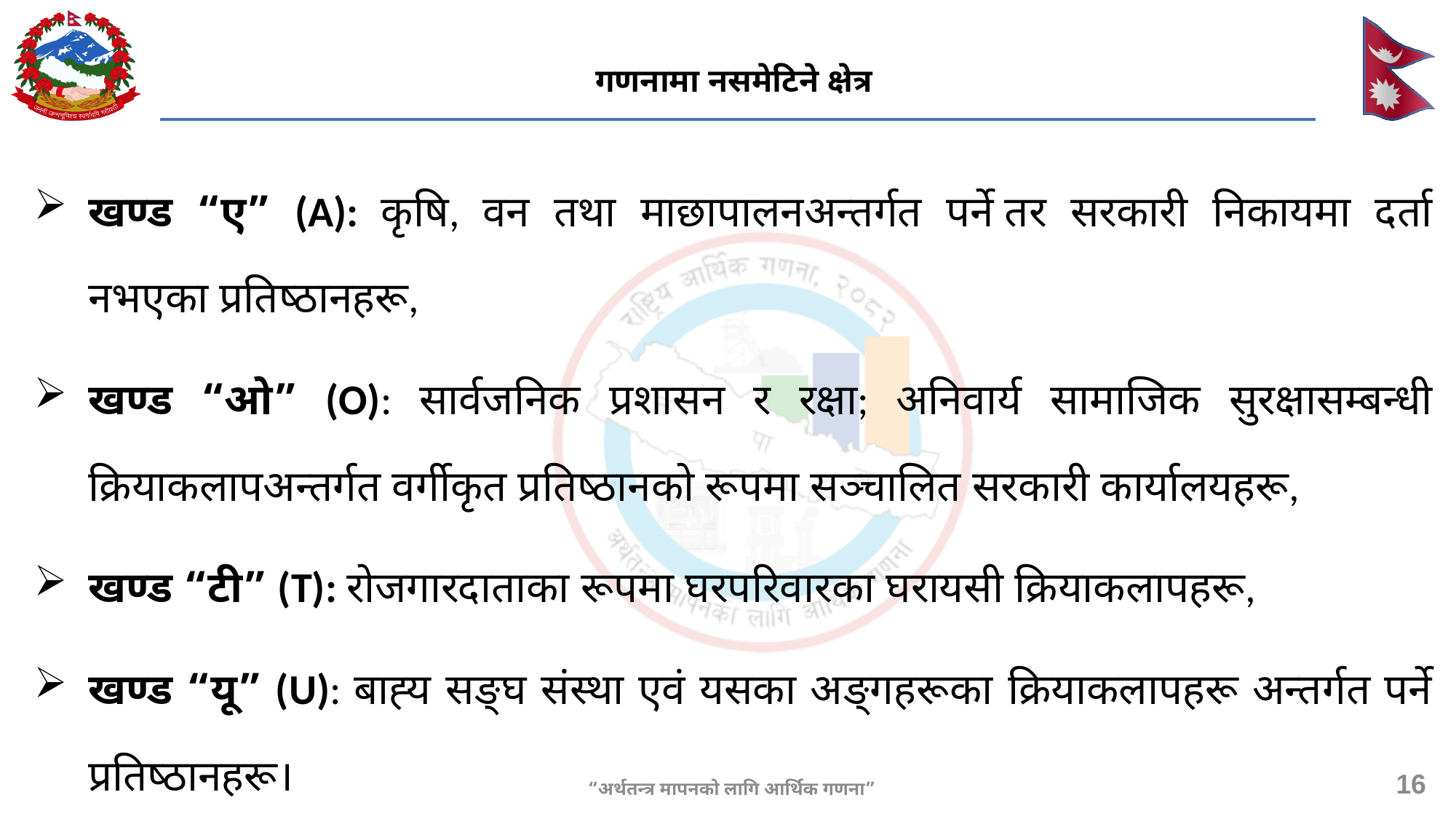

# गणनामा नसमेटिने क्षेत्र
खण्ड “ए” (A): कृषि, वन तथा माछापालनअन्तर्गत पर्ने तर सरकारी निकायमा दर्ता नभएका प्रतिष्ठानहरू,
खण्ड “ओ” (O): सार्वजनिक प्रशासन र रक्षा; अनिवार्य सामाजिक सुरक्षासम्बन्धी क्रियाकलापअन्तर्गत वर्गीकृत प्रतिष्ठानको रूपमा सञ्चालित सरकारी कार्यालयहरू,
खण्ड “टी” (T): रोजगारदाताका रूपमा घरपरिवारका घरायसी क्रियाकलापहरू,
खण्ड “यू” (U): बाह्य सङ्‍घ संस्था एवं यसका अङ्गहरूका क्रियाकलापहरू अन्तर्गत पर्ने प्रतिष्ठानहरू।

16
“अर्थतन्त्र मापनको लागि आर्थिक गणना”